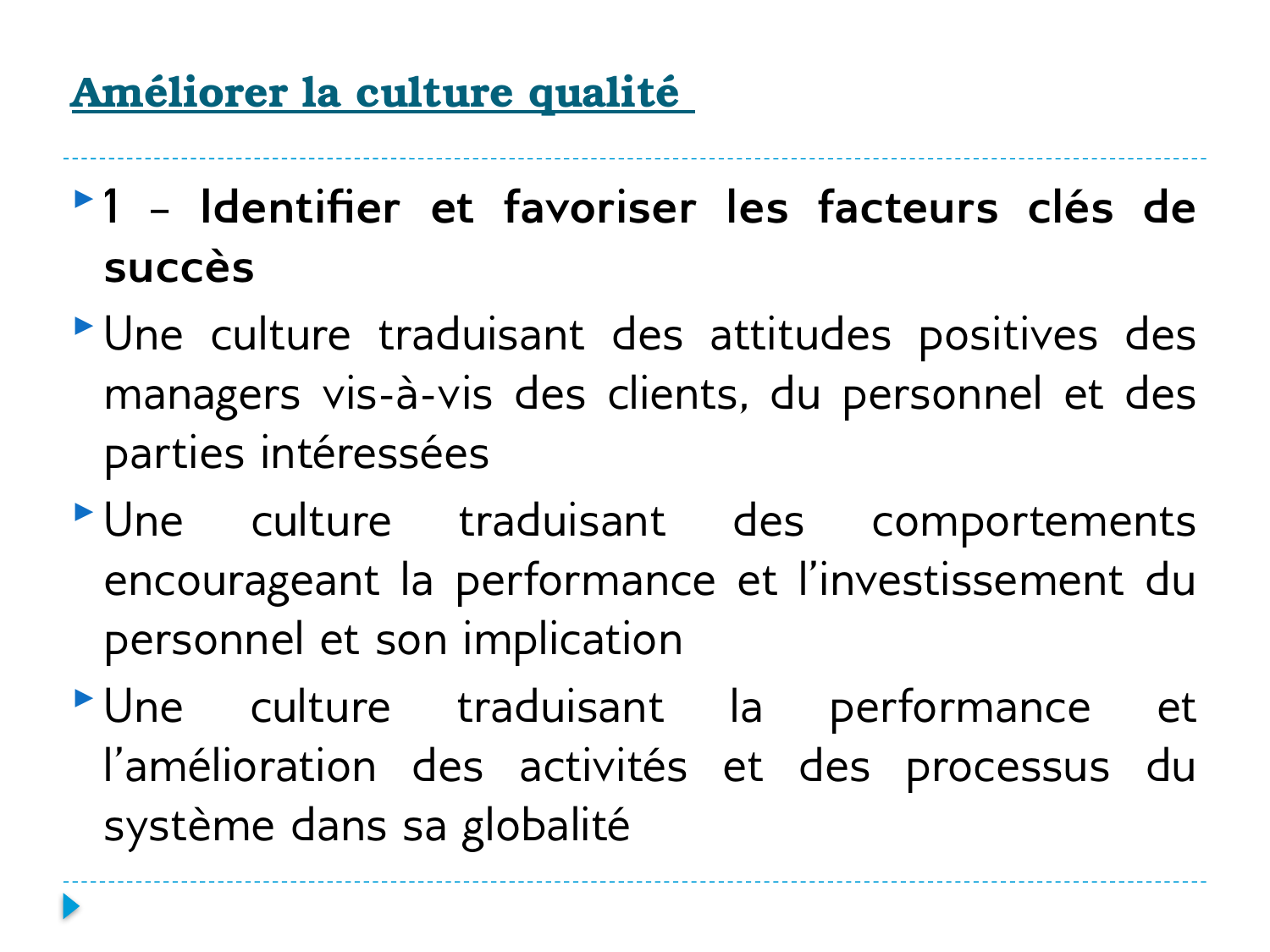

# Améliorer la culture qualité
1 – Identifier et favoriser les facteurs clés de succès
Une culture traduisant des attitudes positives des managers vis-à-vis des clients, du personnel et des parties intéressées
Une culture traduisant des comportements encourageant la performance et l’investissement du personnel et son implication
Une culture traduisant la performance et l’amélioration des activités et des processus du système dans sa globalité